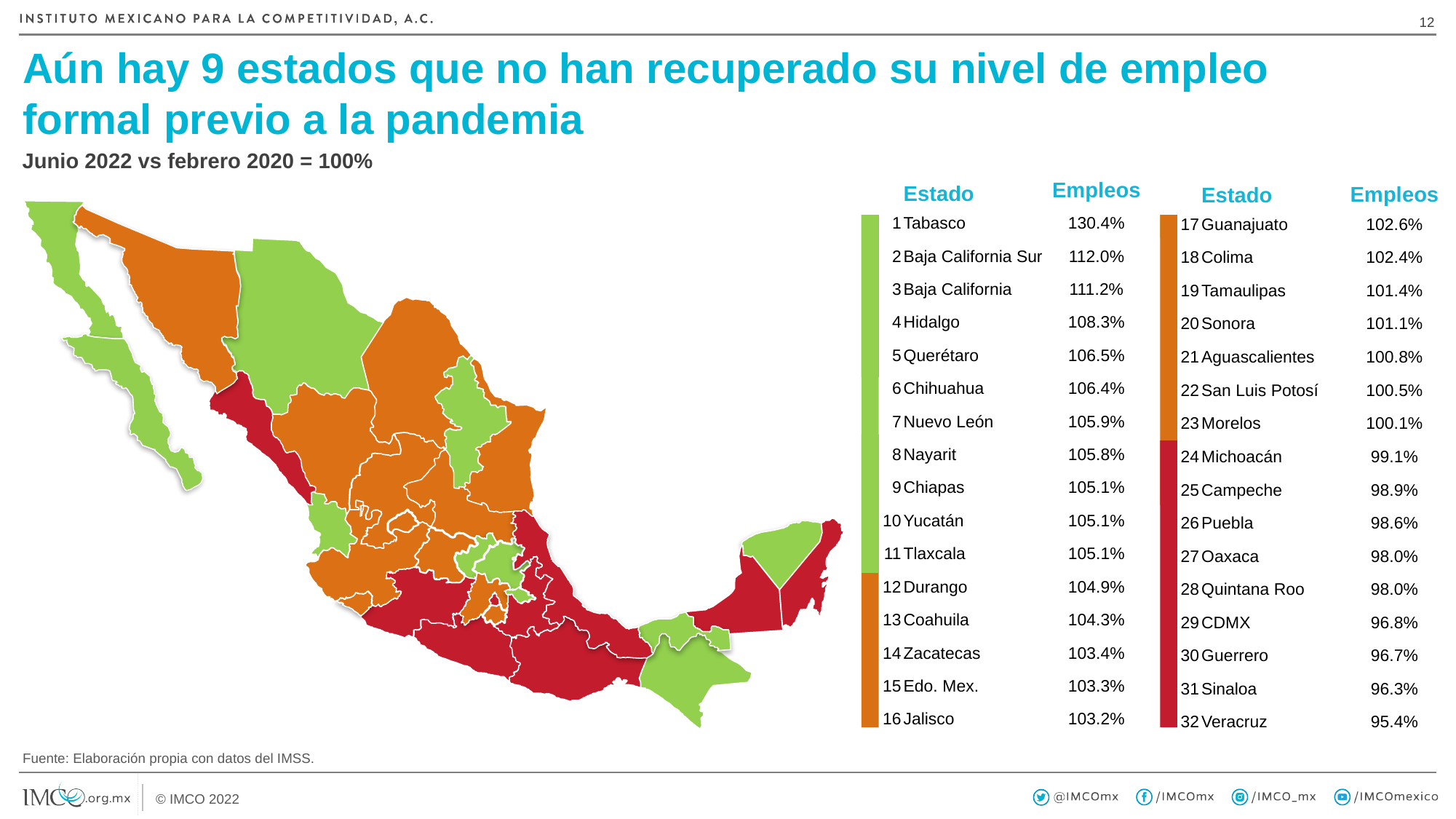

12
# Aún hay 9 estados que no han recuperado su nivel de empleo formal previo a la pandemia
Junio 2022 vs febrero 2020 = 100%
|  | Estado | Empleos |
| --- | --- | --- |
| 1 | Tabasco | 130.4% |
| 2 | Baja California Sur | 112.0% |
| 3 | Baja California | 111.2% |
| 4 | Hidalgo | 108.3% |
| 5 | Querétaro | 106.5% |
| 6 | Chihuahua | 106.4% |
| 7 | Nuevo León | 105.9% |
| 8 | Nayarit | 105.8% |
| 9 | Chiapas | 105.1% |
| 10 | Yucatán | 105.1% |
| 11 | Tlaxcala | 105.1% |
| 12 | Durango | 104.9% |
| 13 | Coahuila | 104.3% |
| 14 | Zacatecas | 103.4% |
| 15 | Edo. Mex. | 103.3% |
| 16 | Jalisco | 103.2% |
|  | Estado | Empleos |
| --- | --- | --- |
| 17 | Guanajuato | 102.6% |
| 18 | Colima | 102.4% |
| 19 | Tamaulipas | 101.4% |
| 20 | Sonora | 101.1% |
| 21 | Aguascalientes | 100.8% |
| 22 | San Luis Potosí | 100.5% |
| 23 | Morelos | 100.1% |
| 24 | Michoacán | 99.1% |
| 25 | Campeche | 98.9% |
| 26 | Puebla | 98.6% |
| 27 | Oaxaca | 98.0% |
| 28 | Quintana Roo | 98.0% |
| 29 | CDMX | 96.8% |
| 30 | Guerrero | 96.7% |
| 31 | Sinaloa | 96.3% |
| 32 | Veracruz | 95.4% |

Fuente: Elaboración propia con datos del IMSS.